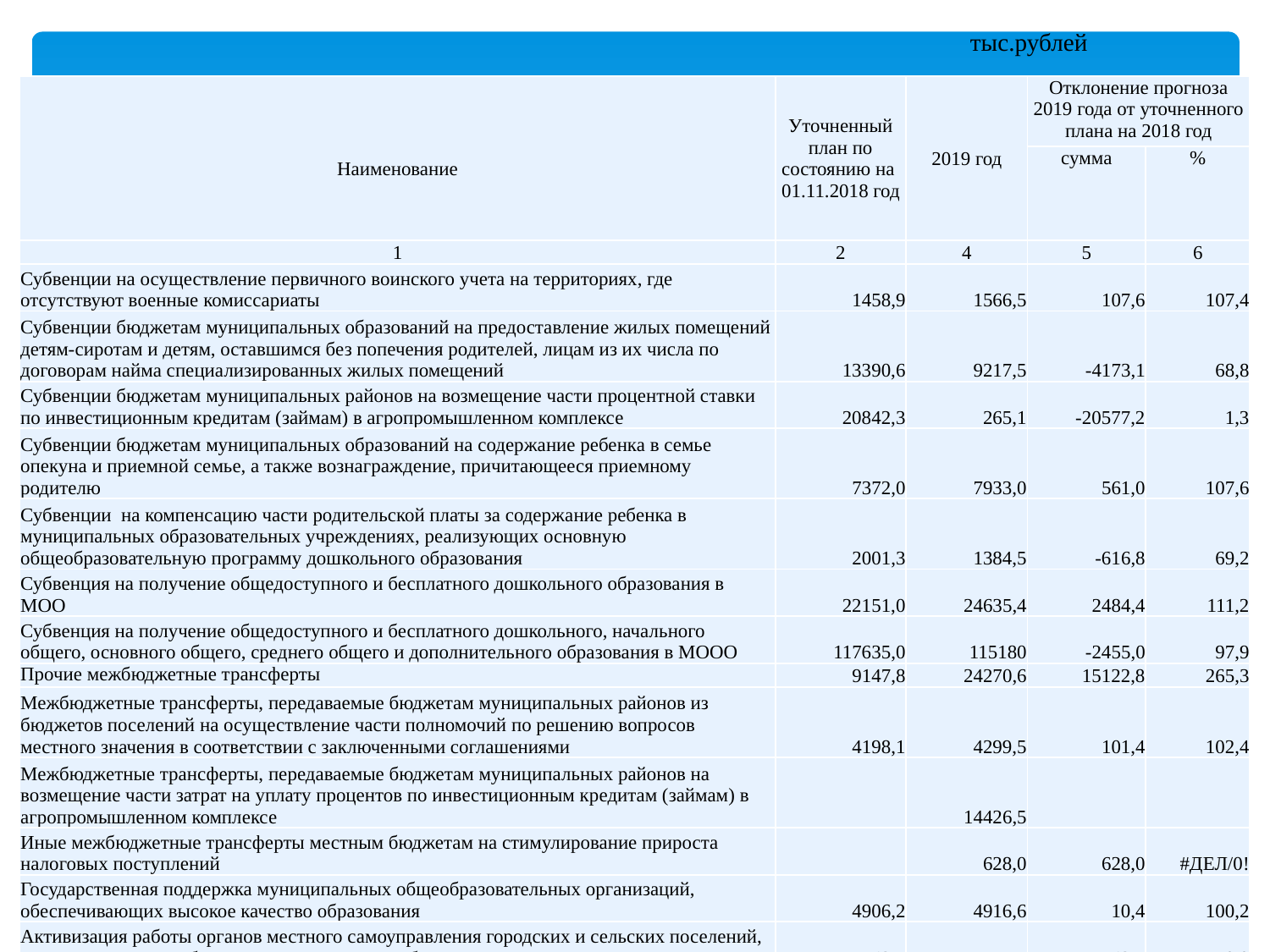

тыс.рублей
| Наименование | Уточненный план по состоянию на 01.11.2018 год | 2019 год | Отклонение прогноза 2019 года от уточненного плана на 2018 год |  |
| --- | --- | --- | --- | --- |
|  |  |  | сумма | % |
| 1 | 2 | 4 | 5 | 6 |
| Субвенции на осуществление первичного воинского учета на территориях, где отсутствуют военные комиссариаты | 1458,9 | 1566,5 | 107,6 | 107,4 |
| Субвенции бюджетам муниципальных образований на предоставление жилых помещений детям-сиротам и детям, оставшимся без попечения родителей, лицам из их числа по договорам найма специализированных жилых помещений | 13390,6 | 9217,5 | -4173,1 | 68,8 |
| Субвенции бюджетам муниципальных районов на возмещение части процентной ставки по инвестиционным кредитам (займам) в агропромышленном комплексе | 20842,3 | 265,1 | -20577,2 | 1,3 |
| Субвенции бюджетам муниципальных образований на содержание ребенка в семье опекуна и приемной семье, а также вознаграждение, причитающееся приемному родителю | 7372,0 | 7933,0 | 561,0 | 107,6 |
| Субвенции на компенсацию части родительской платы за содержание ребенка в муниципальных образовательных учреждениях, реализующих основную общеобразовательную программу дошкольного образования | 2001,3 | 1384,5 | -616,8 | 69,2 |
| Субвенция на получение общедоступного и бесплатного дошкольного образования в МОО | 22151,0 | 24635,4 | 2484,4 | 111,2 |
| Субвенция на получение общедоступного и бесплатного дошкольного, начального общего, основного общего, среднего общего и дополнительного образования в МООО | 117635,0 | 115180 | -2455,0 | 97,9 |
| Прочие межбюджетные трансферты | 9147,8 | 24270,6 | 15122,8 | 265,3 |
| Межбюджетные трансферты, передаваемые бюджетам муниципальных районов из бюджетов поселений на осуществление части полномочий по решению вопросов местного значения в соответствии с заключенными соглашениями | 4198,1 | 4299,5 | 101,4 | 102,4 |
| Межбюджетные трансферты, передаваемые бюджетам муниципальных районов на возмещение части затрат на уплату процентов по инвестиционным кредитам (займам) в агропромышленном комплексе |  | 14426,5 |  |  |
| Иные межбюджетные трансферты местным бюджетам на стимулирование прироста налоговых поступлений |  | 628,0 | 628,0 | #ДЕЛ/0! |
| Государственная поддержка муниципальных общеобразовательных организаций, обеспечивающих высокое качество образования | 4906,2 | 4916,6 | 10,4 | 100,2 |
| Активизация работы органов местного самоуправления городских и сельских поселений, городских округов области по введению самообложения граждан | 43,5 |  | -43,5 | 0,0 |
19